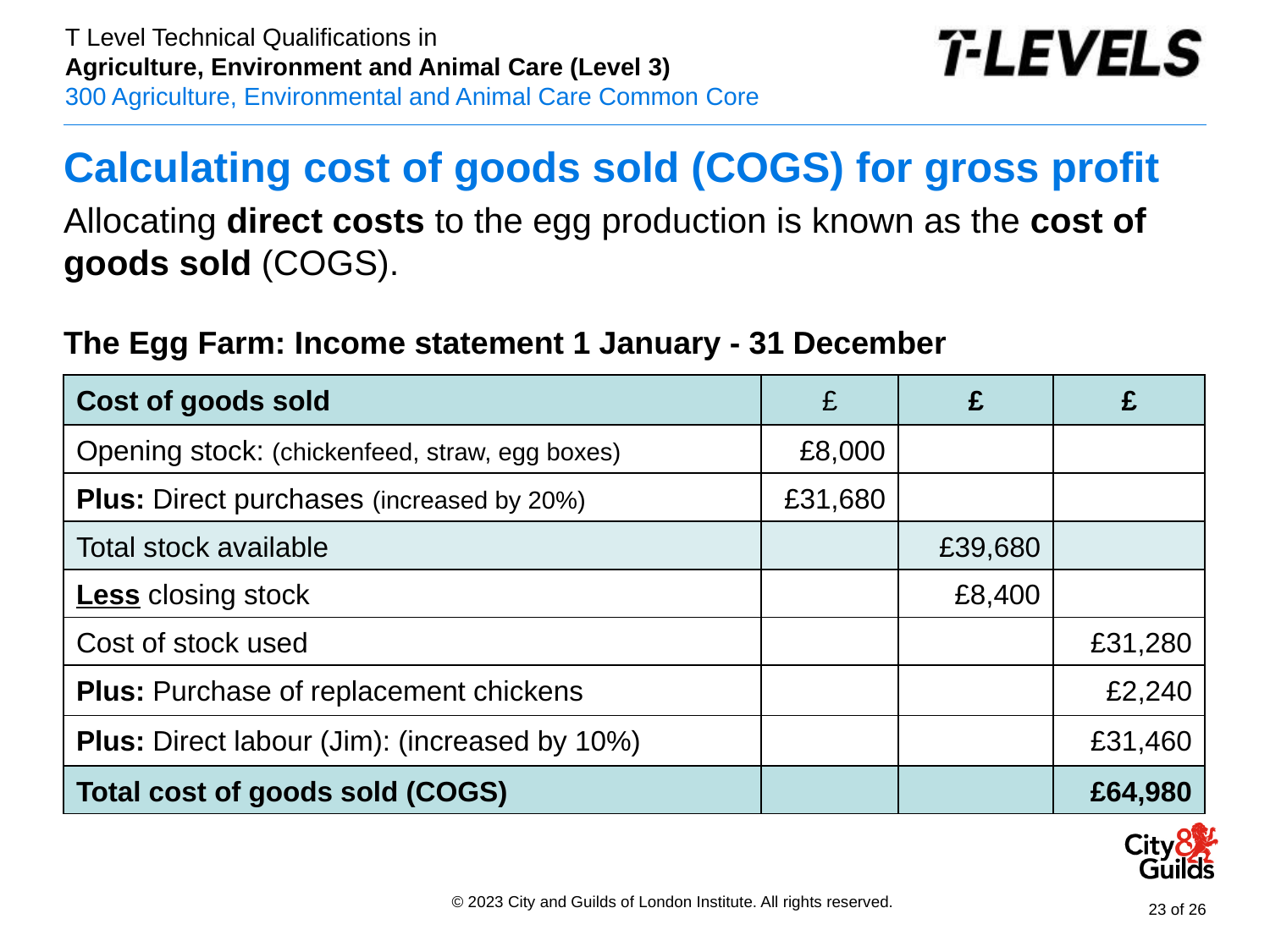

# Calculating cost of goods sold (COGS) for gross profit
Allocating direct costs to the egg production is known as the cost of goods sold (COGS).
The Egg Farm: Income statement 1 January - 31 December
| Cost of goods sold | £ | £ | £ |
| --- | --- | --- | --- |
| Opening stock: (chickenfeed, straw, egg boxes) | £8,000 |  |  |
| Plus: Direct purchases (increased by 20%) | £31,680 |  |  |
| Total stock available |  | £39,680 |  |
| Less closing stock |  | £8,400 |  |
| Cost of stock used |  |  | £31,280 |
| Plus: Purchase of replacement chickens |  |  | £2,240 |
| Plus: Direct labour (Jim): (increased by 10%) |  |  | £31,460 |
| Total cost of goods sold (COGS) |  |  | £64,980 |